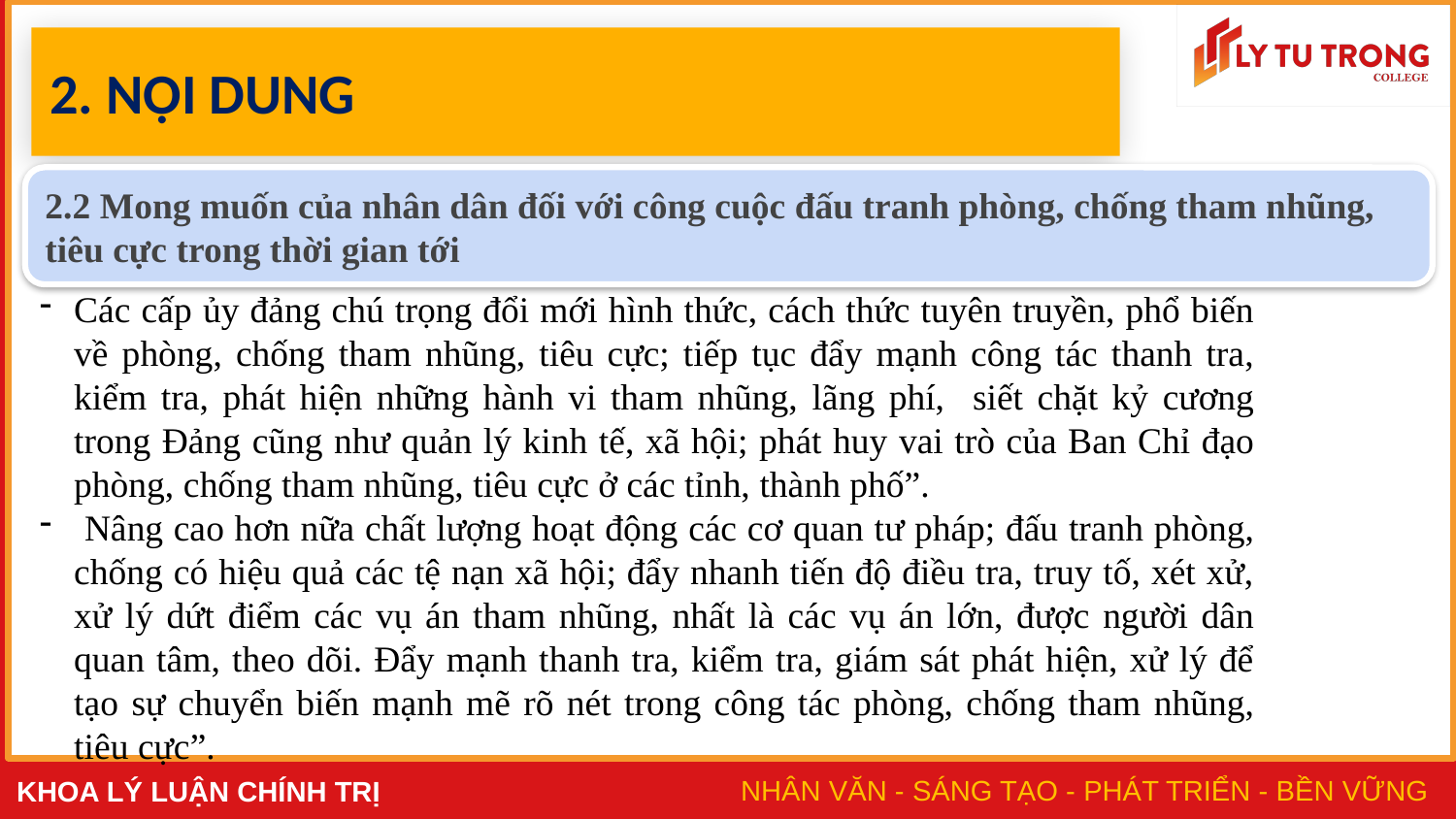

# 2. NỘI DUNG
2.2 Mong muốn của nhân dân đối với công cuộc đấu tranh phòng, chống tham nhũng, tiêu cực trong thời gian tới
Các cấp ủy đảng chú trọng đổi mới hình thức, cách thức tuyên truyền, phổ biến về phòng, chống tham nhũng, tiêu cực; tiếp tục đẩy mạnh công tác thanh tra, kiểm tra, phát hiện những hành vi tham nhũng, lãng phí,  siết chặt kỷ cương trong Đảng cũng như quản lý kinh tế, xã hội; phát huy vai trò của Ban Chỉ đạo phòng, chống tham nhũng, tiêu cực ở các tỉnh, thành phố”.
 Nâng cao hơn nữa chất lượng hoạt động các cơ quan tư pháp; đấu tranh phòng, chống có hiệu quả các tệ nạn xã hội; đẩy nhanh tiến độ điều tra, truy tố, xét xử, xử lý dứt điểm các vụ án tham nhũng, nhất là các vụ án lớn, được người dân quan tâm, theo dõi. Đẩy mạnh thanh tra, kiểm tra, giám sát phát hiện, xử lý để tạo sự chuyển biến mạnh mẽ rõ nét trong công tác phòng, chống tham nhũng, tiêu cực”.